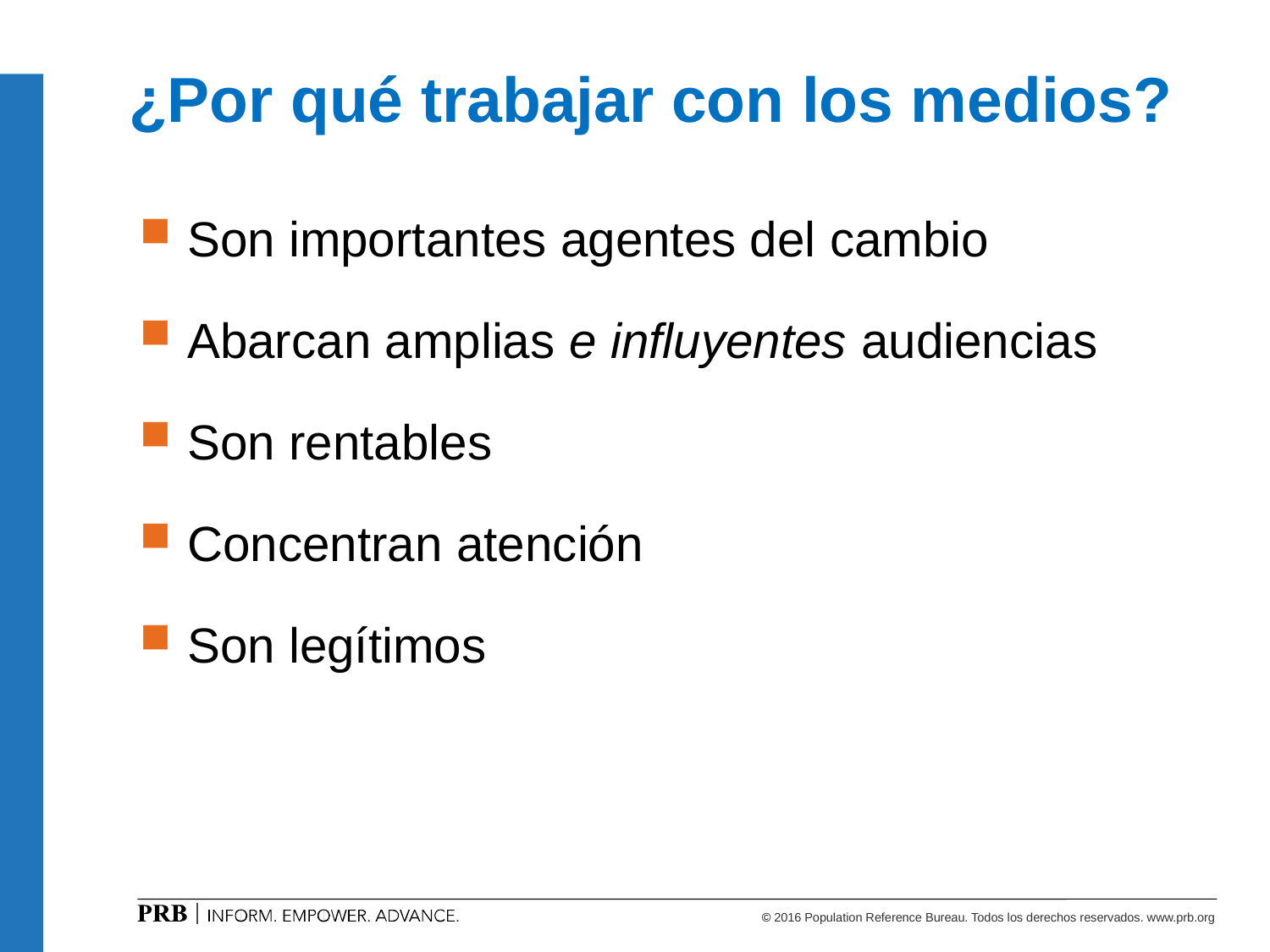

# ¿Por qué trabajar con los medios?
Son importantes agentes del cambio
Abarcan amplias e influyentes audiencias
Son rentables
Concentran atención
Son legítimos